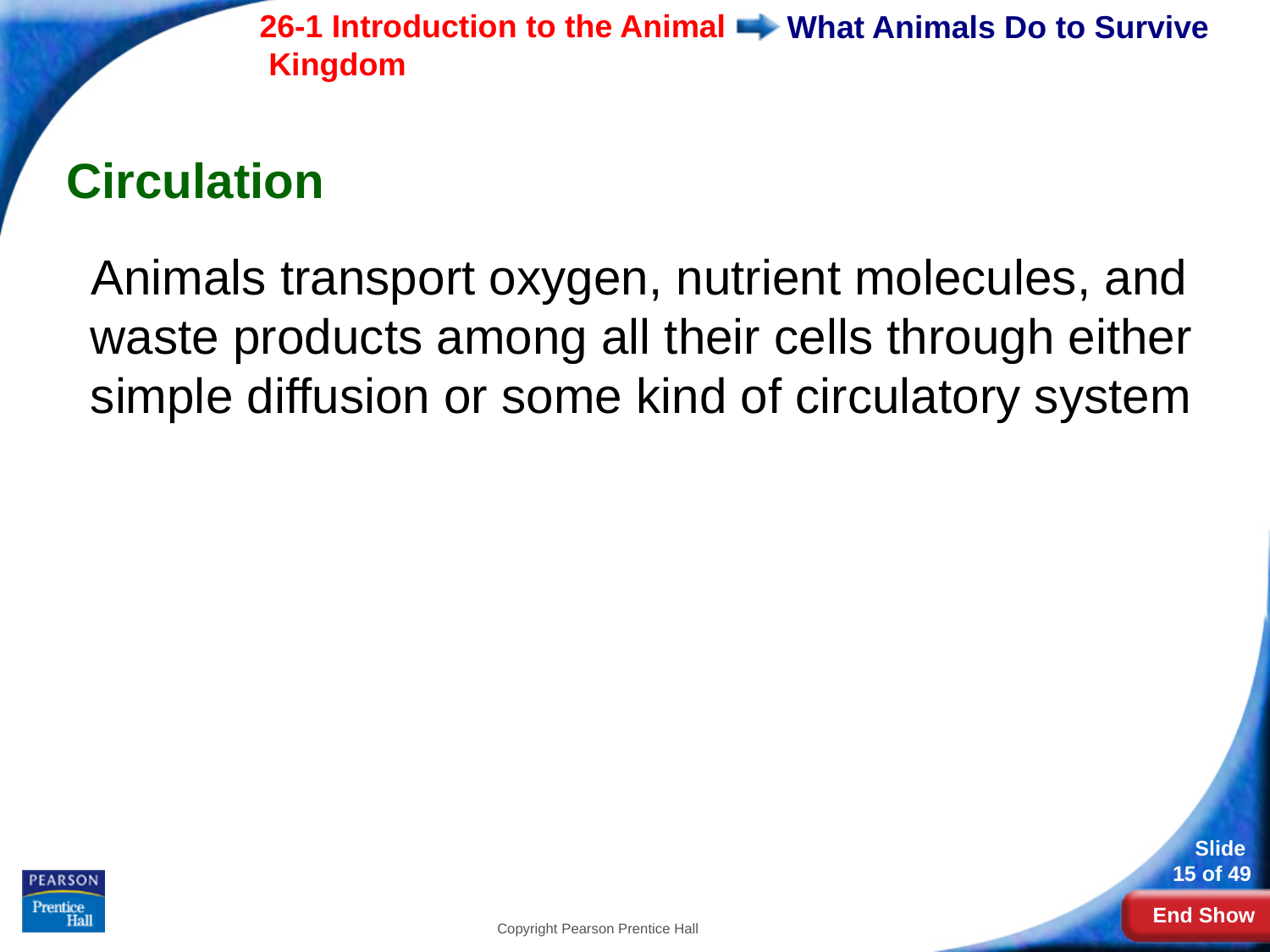

# What Animals Do to Survive
Circulation
Animals transport oxygen, nutrient molecules, and waste products among all their cells through either simple diffusion or some kind of circulatory system
Copyright Pearson Prentice Hall